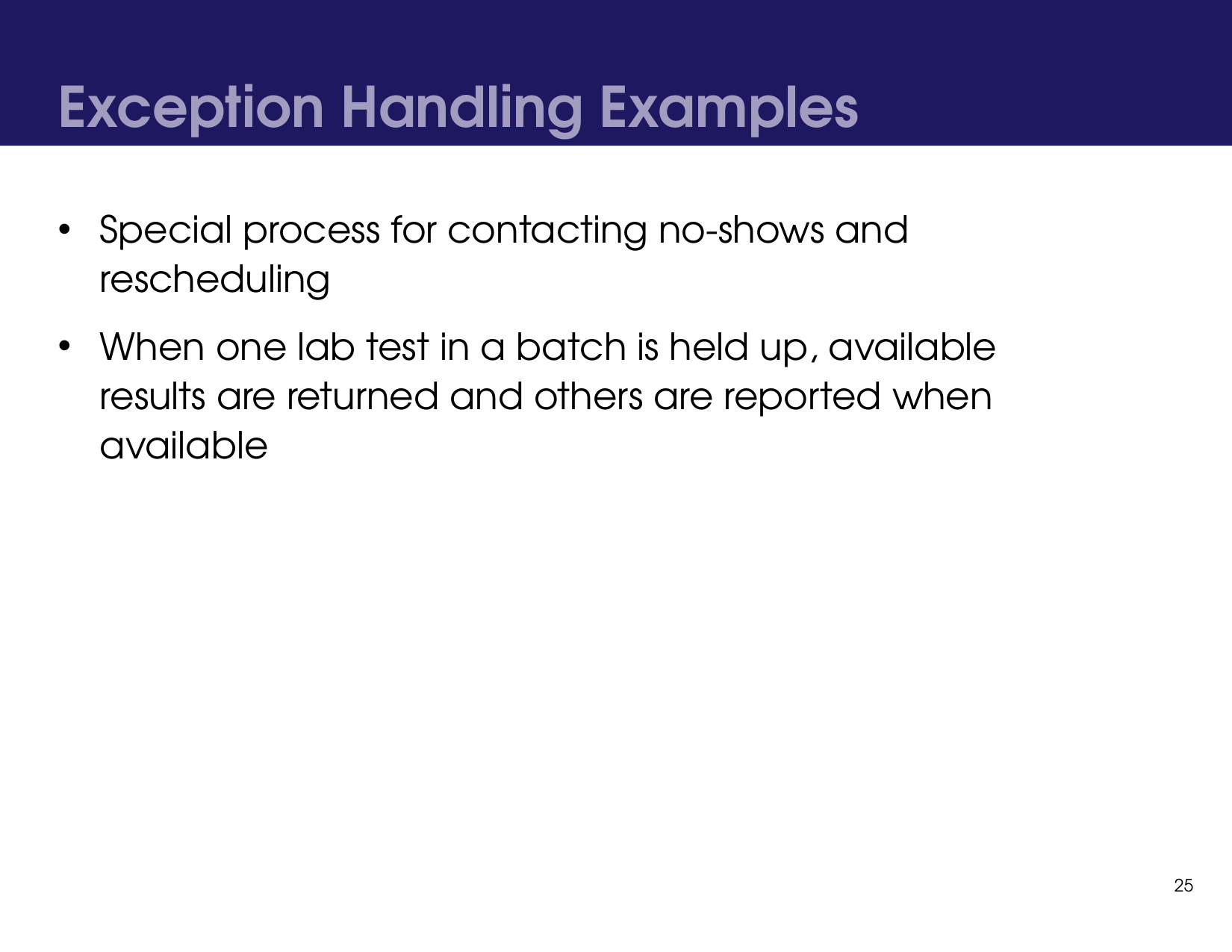

# Exception Handling Examples
Special process for contacting no-shows and rescheduling
When one lab test in a batch is held up, available results are returned and others are reported when available
25